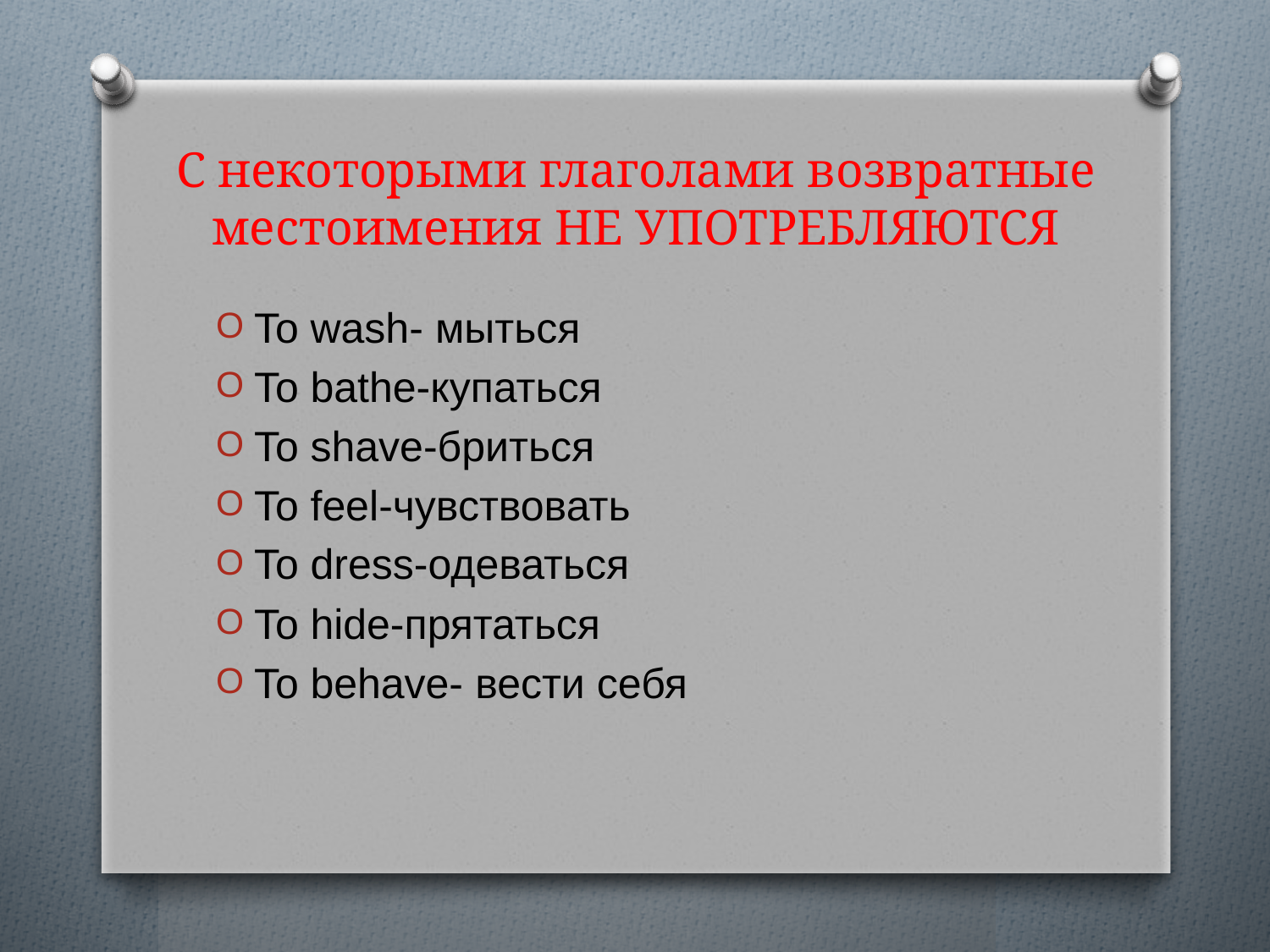

# С некоторыми глаголами возвратные местоимения НЕ УПОТРЕБЛЯЮТСЯ
To wash- мыться
To bathe-купаться
To shave-бриться
To feel-чувствовать
To dress-одеваться
To hide-прятаться
To behave- вести себя